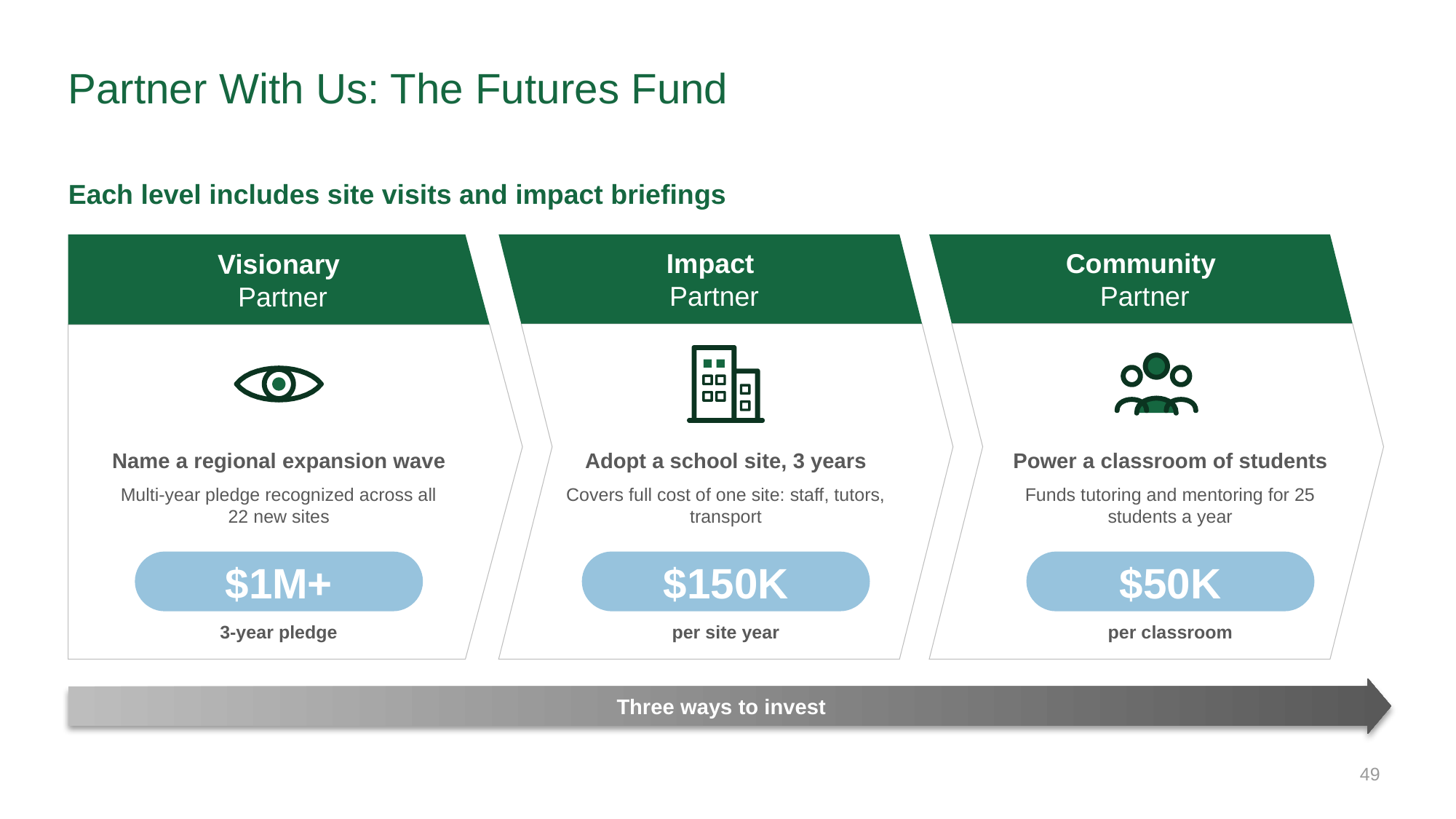

# Partner With Us: The Futures Fund
Each level includes site visits and impact briefings
Visionary
 Partner
Impact
 Partner
Community
 Partner

Name a regional expansion wave
Adopt a school site, 3 years
Power a classroom of students
Multi-year pledge recognized across all 22 new sites
Covers full cost of one site: staff, tutors, transport
Funds tutoring and mentoring for 25 students a year
$1M+
$150K
$50K
3-year pledge
per site year
per classroom
Three ways to invest
49